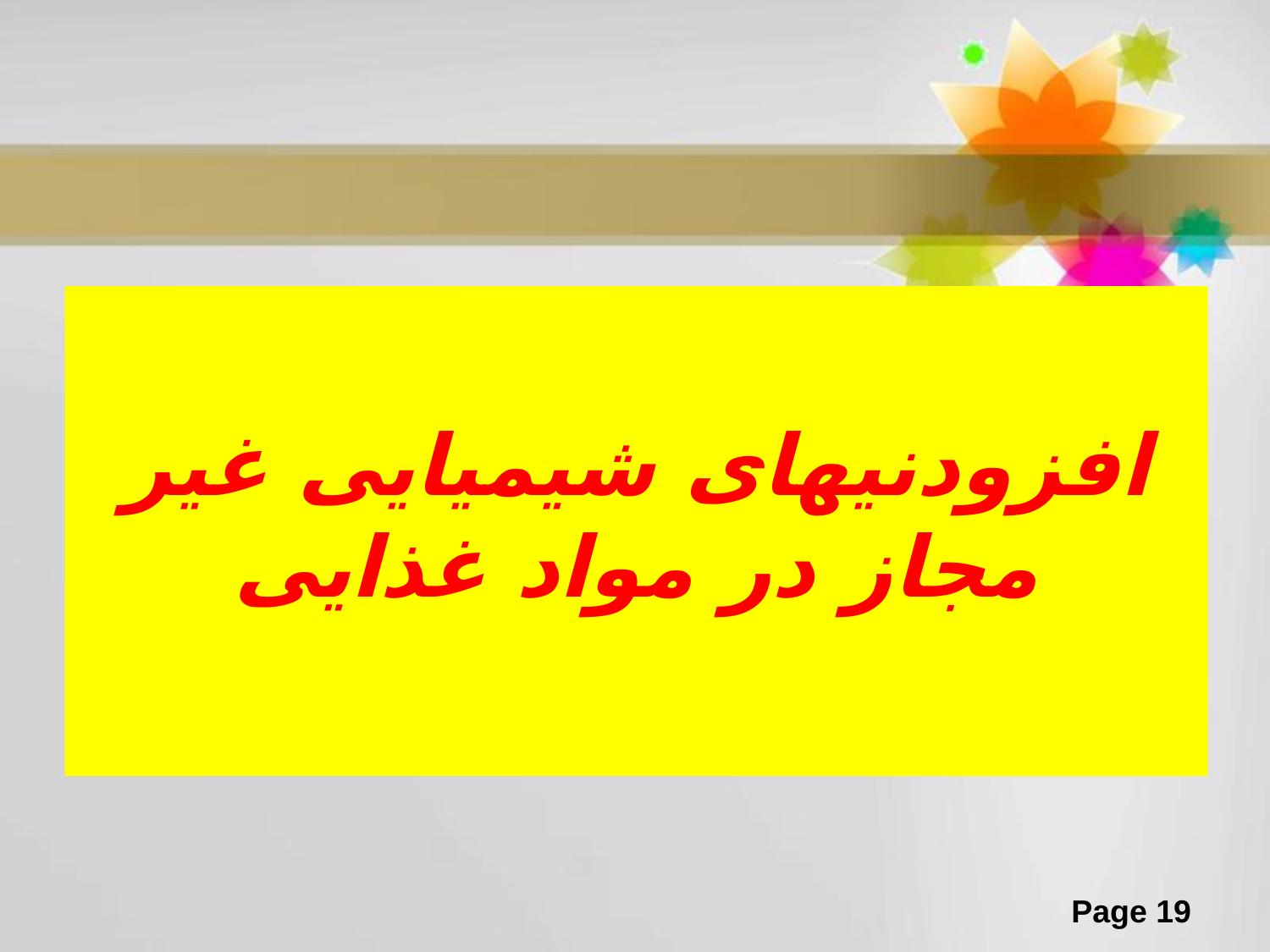

افزودنیهای شیمیایی غیر مجاز در مواد غذایی